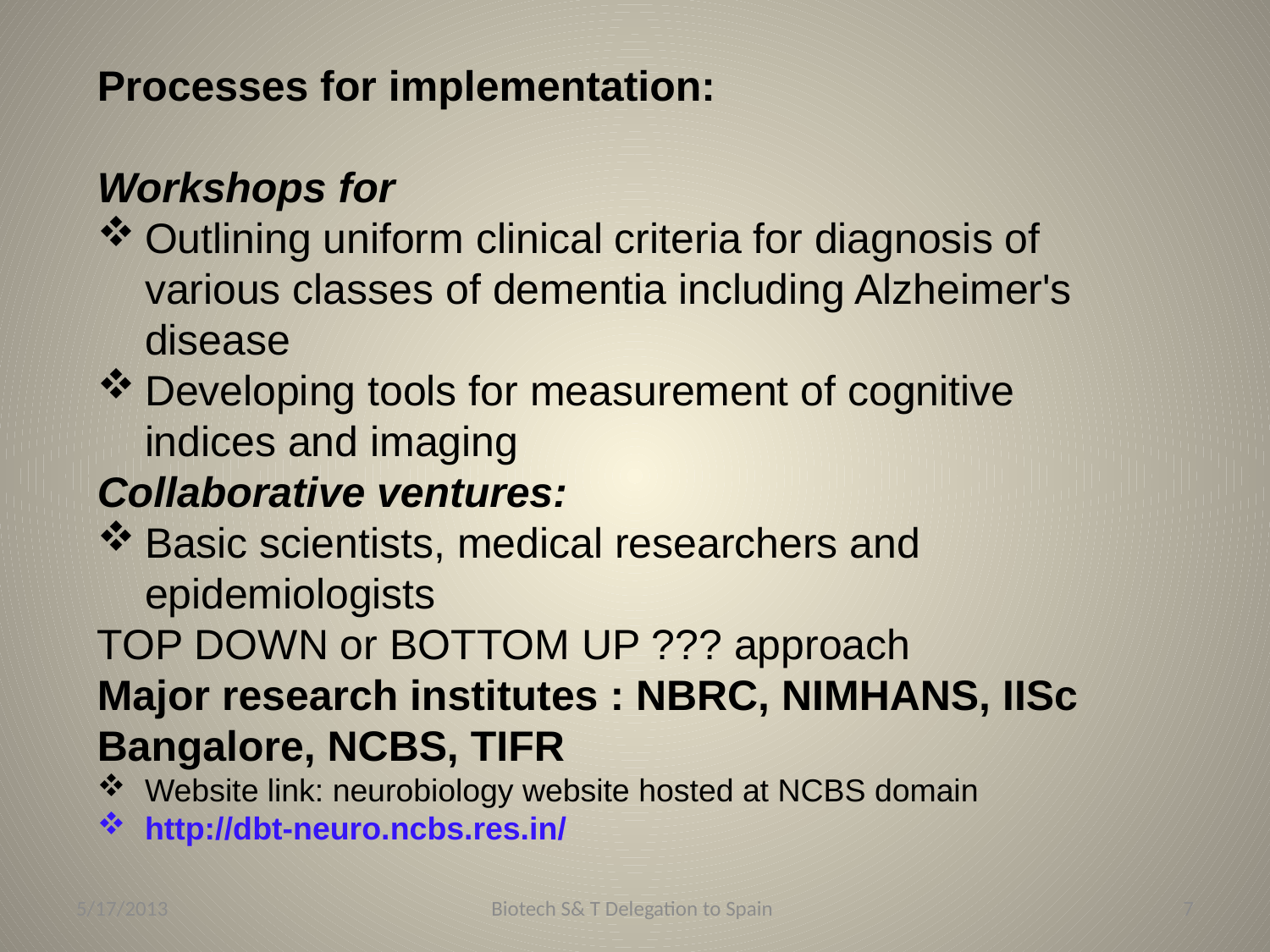

Processes for implementation:

Workshops for
Outlining uniform clinical criteria for diagnosis of various classes of dementia including Alzheimer's disease
Developing tools for measurement of cognitive indices and imaging
Collaborative ventures:
Basic scientists, medical researchers and epidemiologists
TOP DOWN or BOTTOM UP ??? approach
Major research institutes : NBRC, NIMHANS, IISc Bangalore, NCBS, TIFR
Website link: neurobiology website hosted at NCBS domain
http://dbt-neuro.ncbs.res.in/

5/17/2013
Biotech S& T Delegation to Spain
7